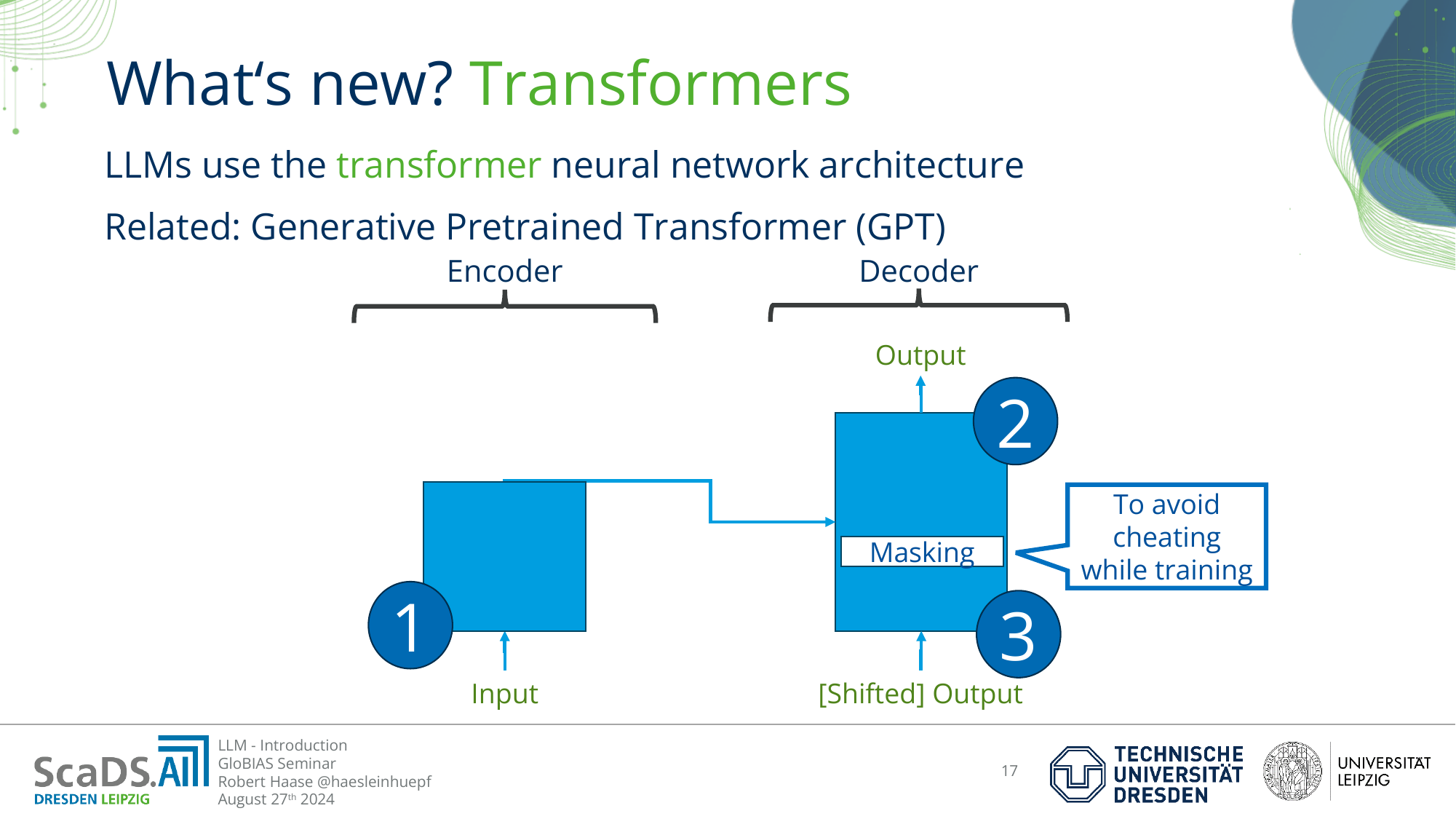

# What‘s new? Transformers
LLMs use the transformer neural network architecture
Related: Generative Pretrained Transformer (GPT)

Encoder
Decoder
Output
2

To avoid cheating while training
Masking
1
3
Input
[Shifted] Output